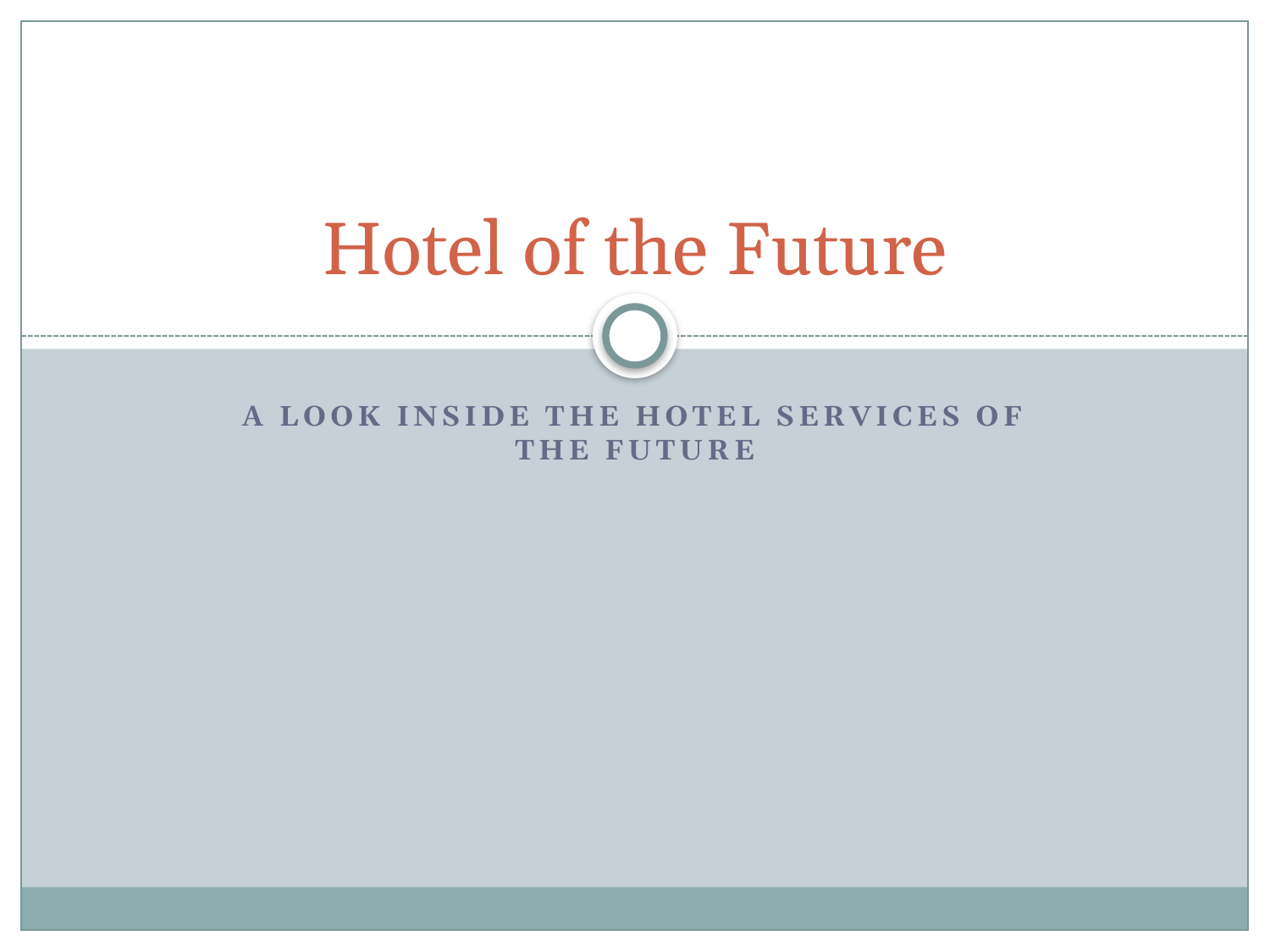

# Hotel of the Future
A look inside the Hotel services of the future